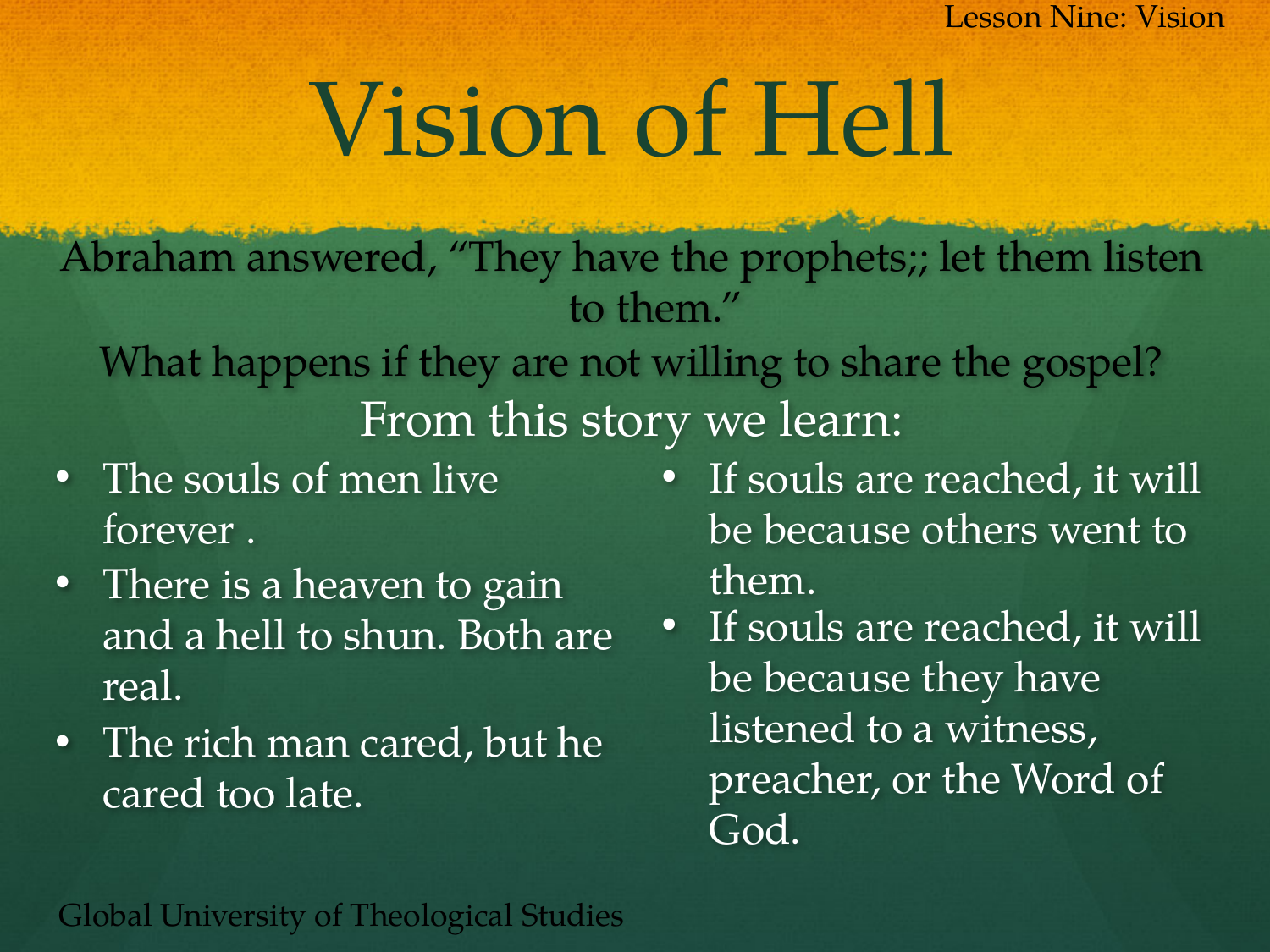

Lesson Nine: Vision

# Vision of Hell
Abraham answered, “They have the prophets;; let them listen to them.”
What happens if they are not willing to share the gospel?
From this story we learn:
The souls of men live forever .
If souls are reached, it will be because others went to them.
There is a heaven to gain and a hell to shun. Both are real.
If souls are reached, it will be because they have listened to a witness, preacher, or the Word of God.
The rich man cared, but he cared too late.
Global University of Theological Studies